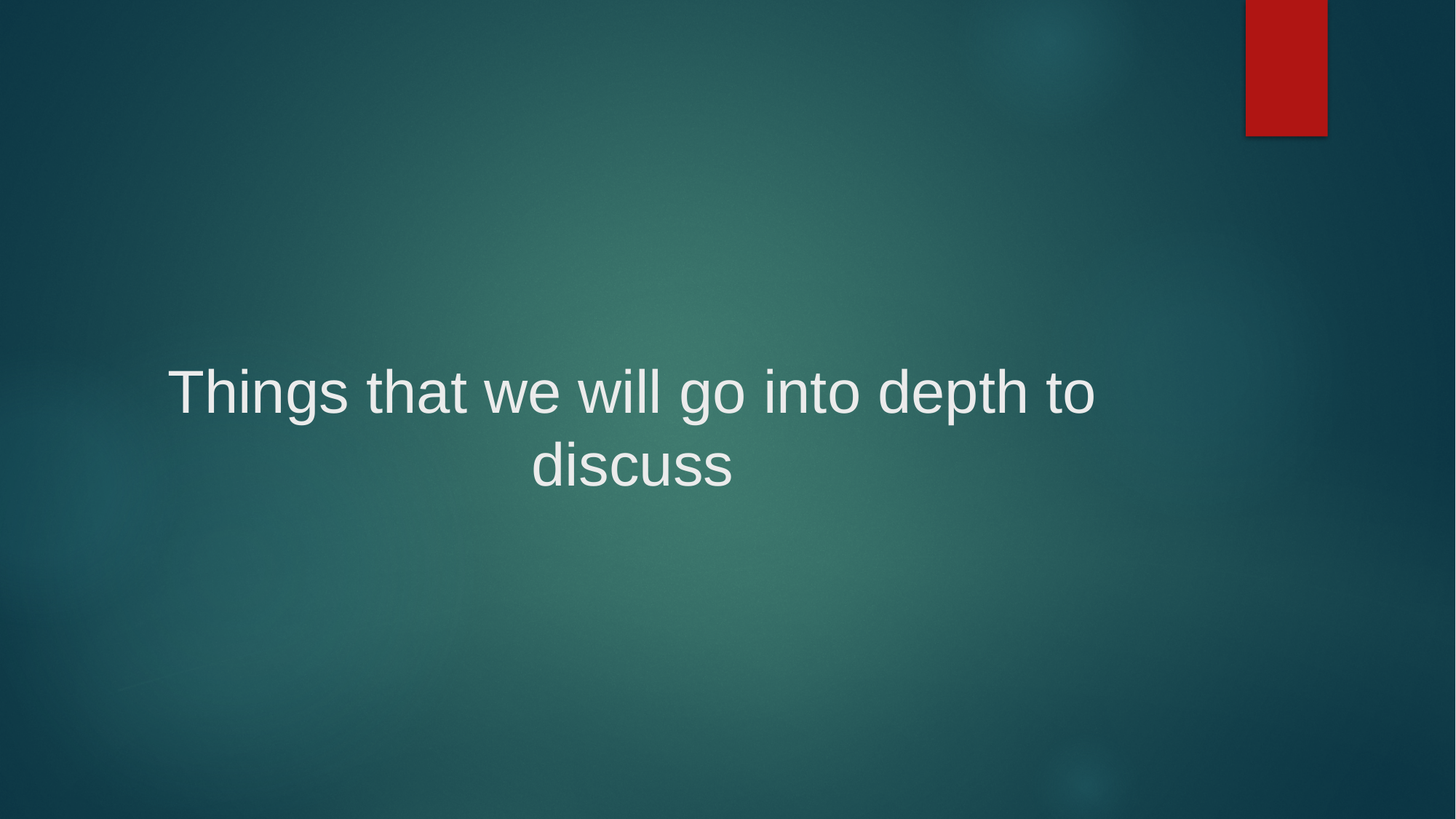

# Things that we will go into depth to discuss